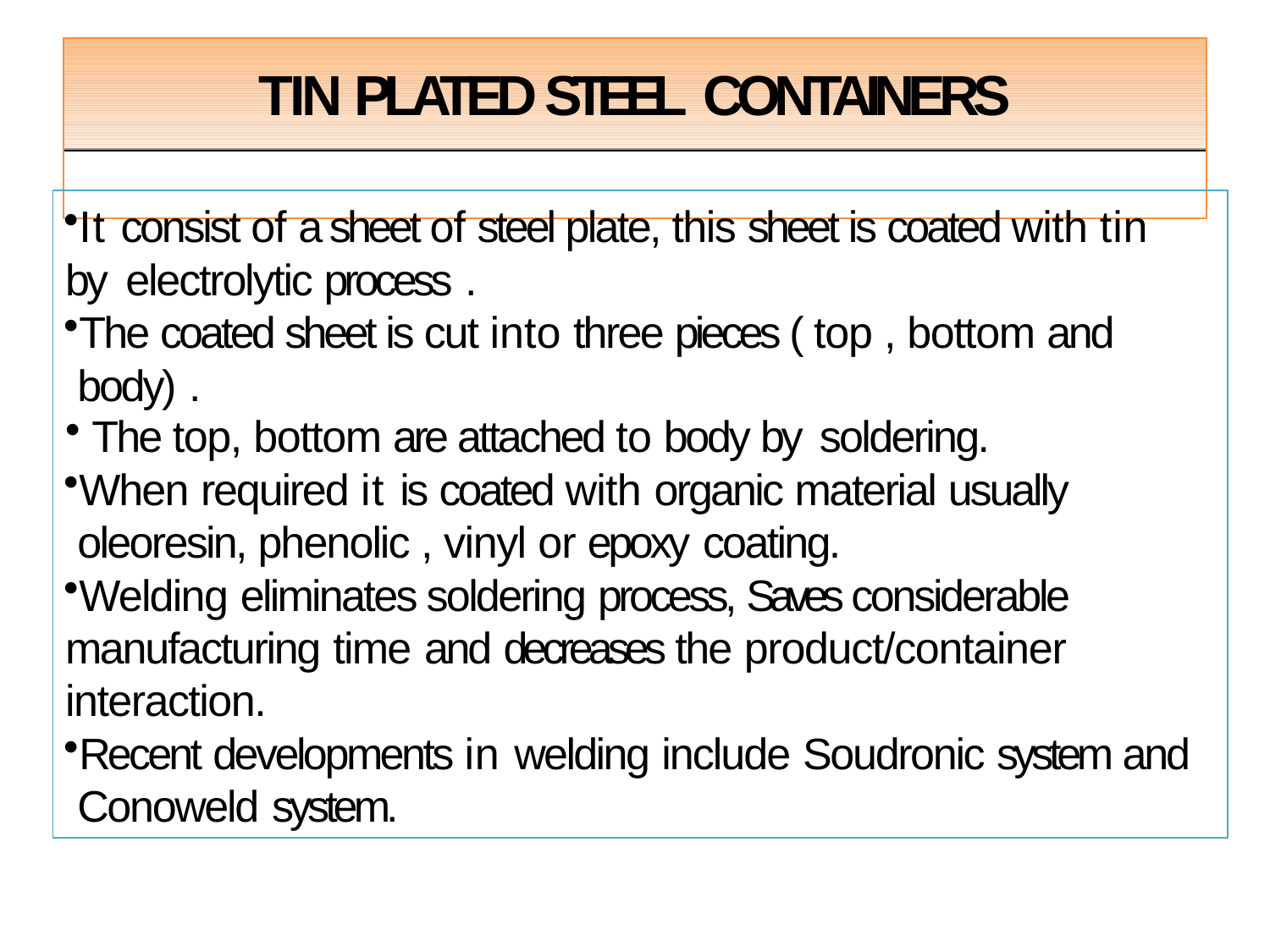

# TIN PLATED STEEL CONTAINERS

It consist of a sheet of steel plate, this sheet is coated with tin by  electrolytic process .
The coated sheet is cut into three pieces ( top , bottom and  body) .
The top, bottom are attached to body by soldering.
When required it is coated with organic material usually  oleoresin, phenolic , vinyl or epoxy coating.
Welding eliminates soldering process, Saves considerable  manufacturing time and decreases the product/container  interaction.
Recent developments in welding include Soudronic system and  Conoweld system.